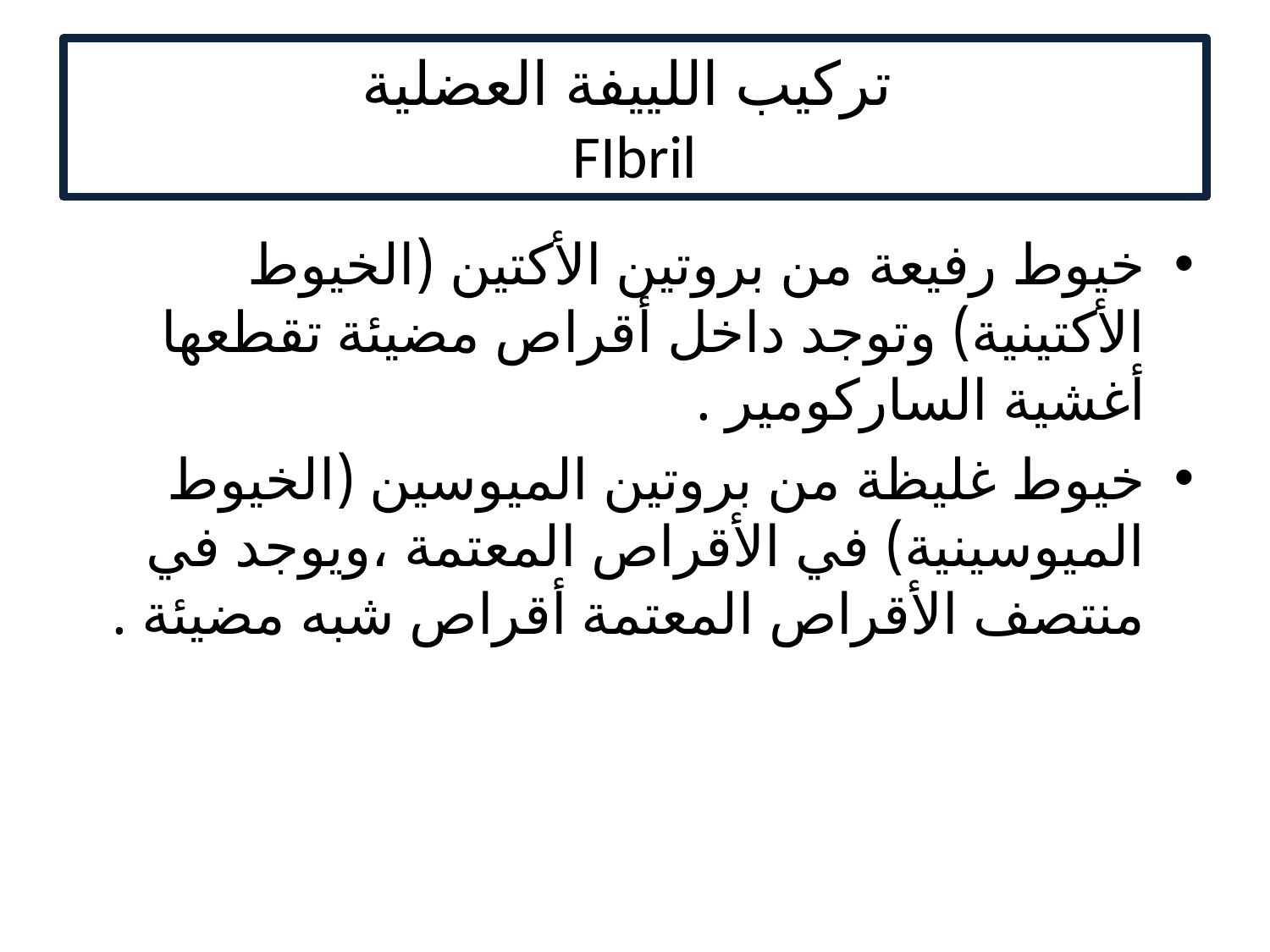

# تركيب اللييفة العضلية FIbril
خيوط رفيعة من بروتين الأكتين (الخيوط الأكتينية) وتوجد داخل أقراص مضيئة تقطعها أغشية الساركومير .
خيوط غليظة من بروتين الميوسين (الخيوط الميوسينية) في الأقراص المعتمة ،ويوجد في منتصف الأقراص المعتمة أقراص شبه مضيئة .